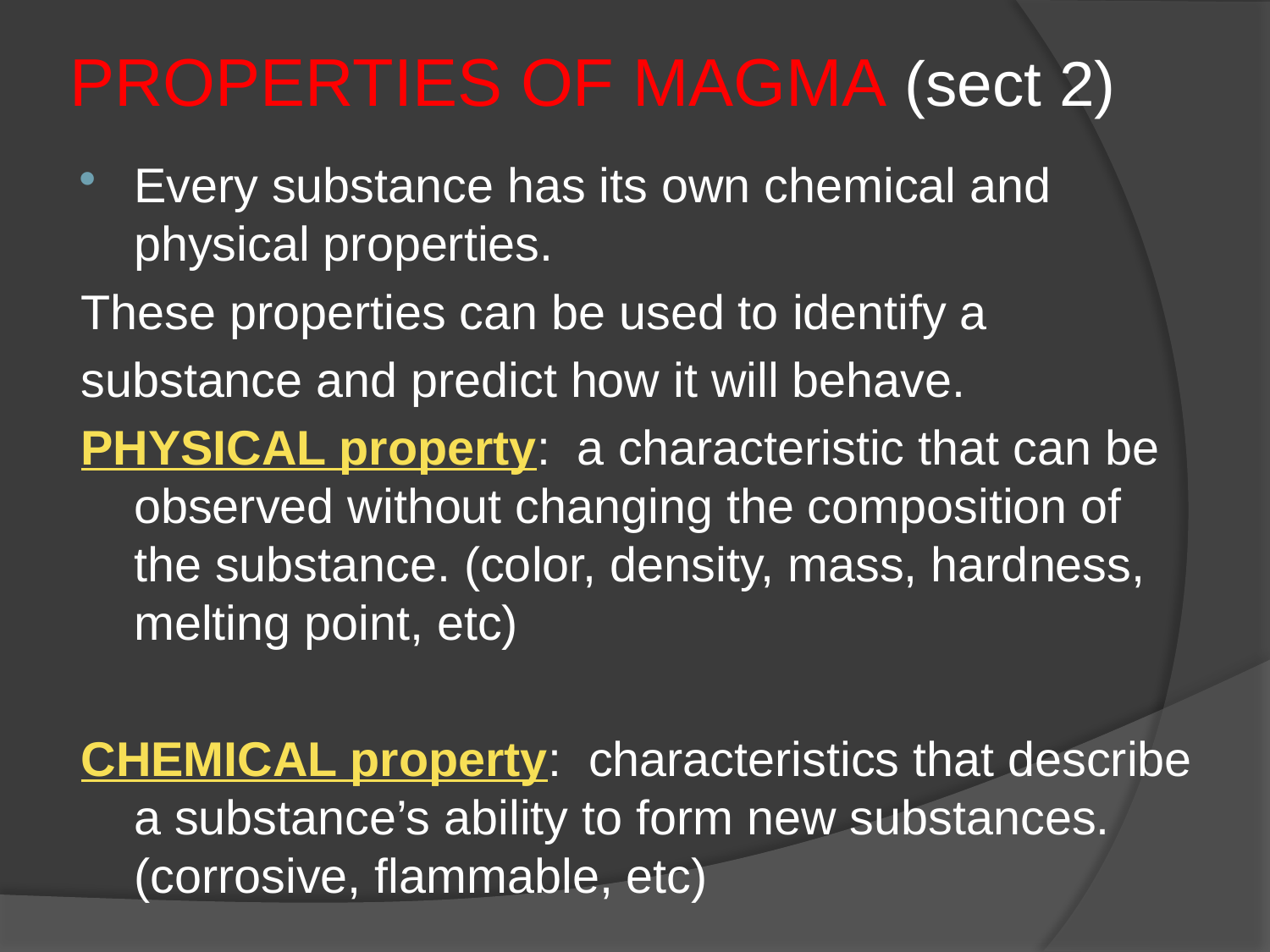

# PROPERTIES OF MAGMA (sect 2)
Every substance has its own chemical and physical properties.
These properties can be used to identify a
substance and predict how it will behave.
PHYSICAL property:  a characteristic that can be observed without changing the composition of the substance. (color, density, mass, hardness, melting point, etc)

CHEMICAL property:  characteristics that describe a substance’s ability to form new substances.  (corrosive, flammable, etc)